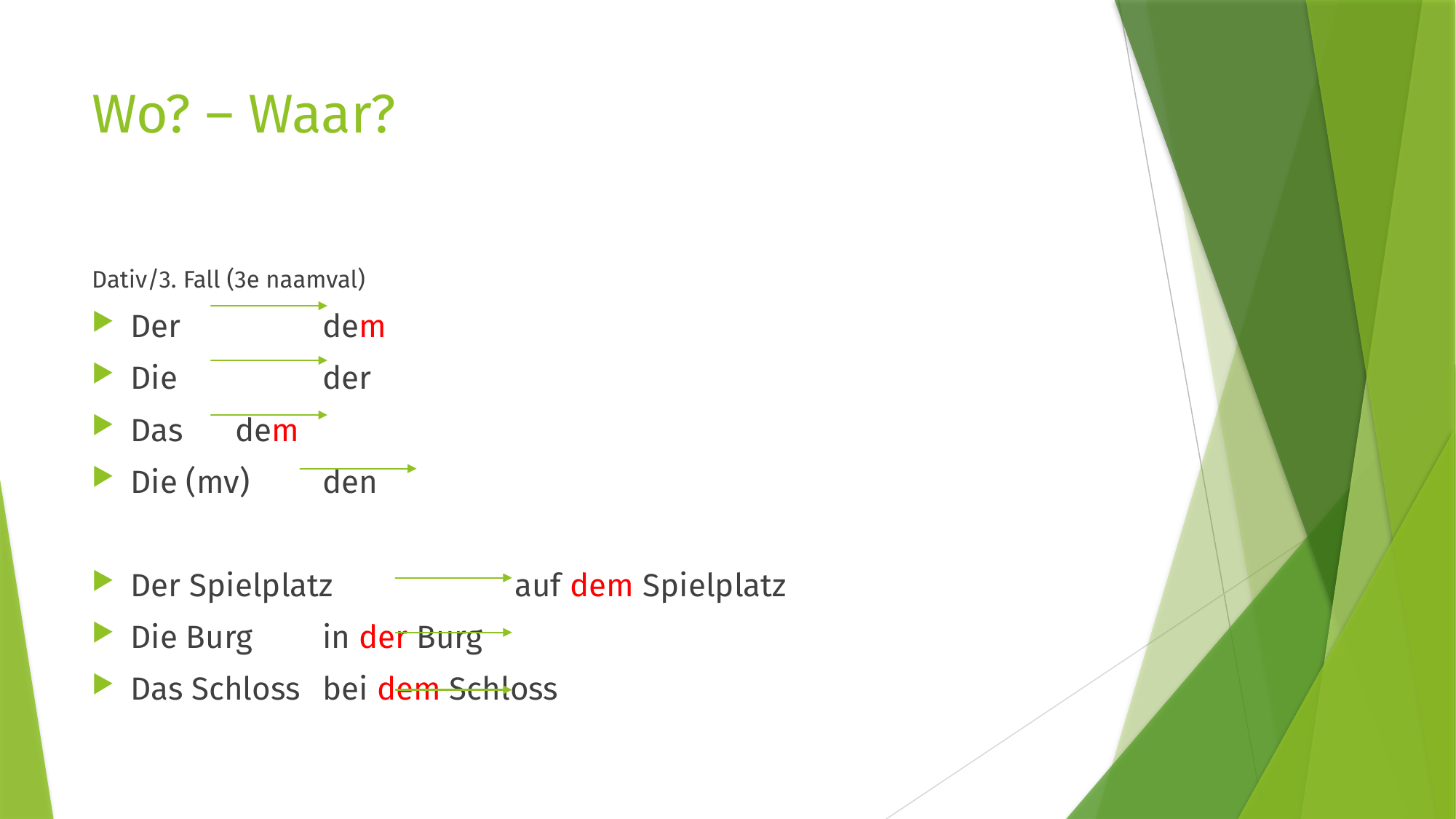

# Wo? – Waar?
Dativ/3. Fall (3e naamval)
Der 		 		dem
Die		 		der
Das				 dem
Die (mv)				den

Der Spielplatz 					auf dem Spielplatz
Die Burg 						in der Burg
Das Schloss						bei dem Schloss